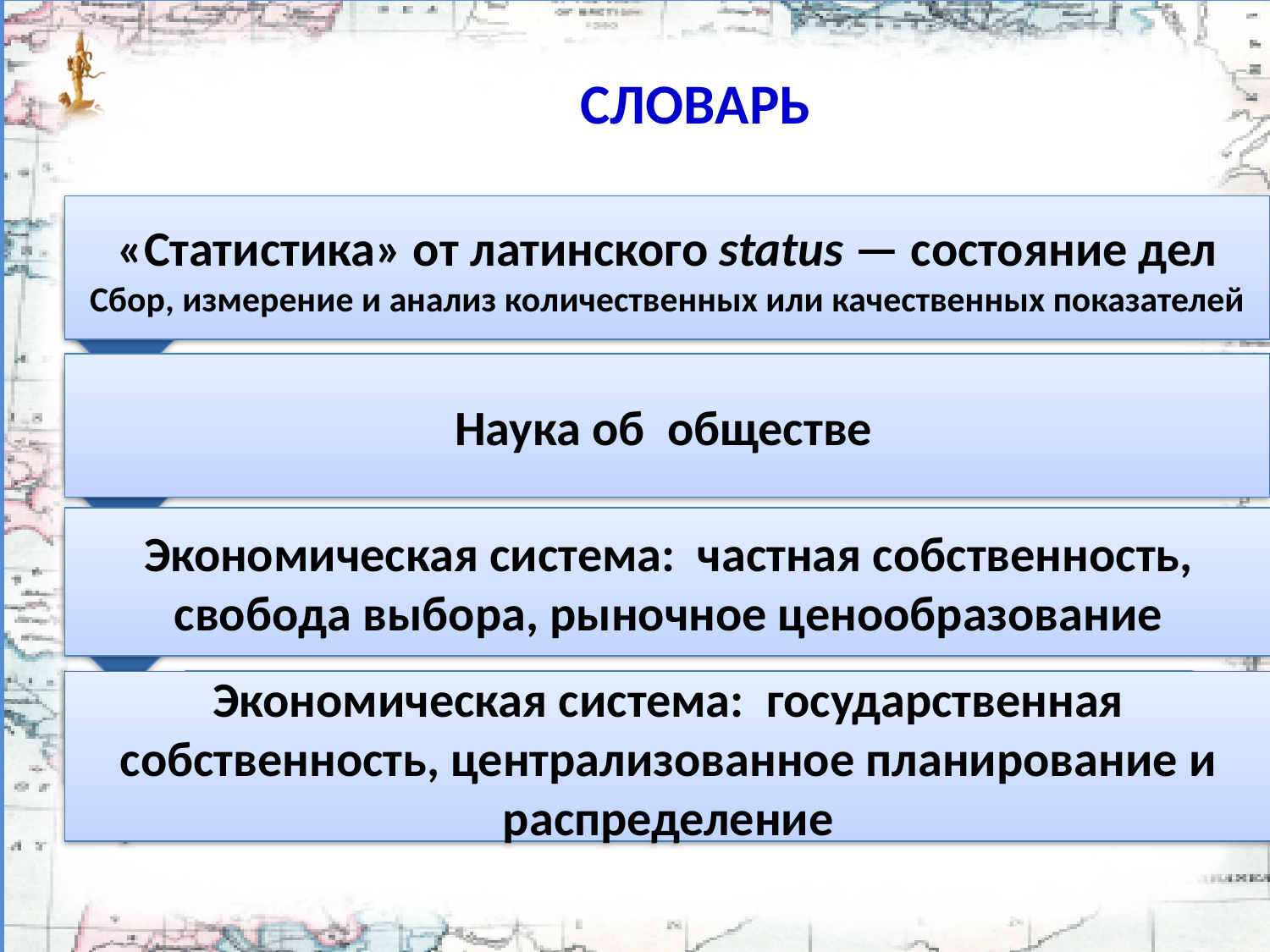

# СЛОВАРЬ
«Статистика» от латинского status — состояние дел
Сбор, измерение и анализ количественных или качественных показателей

Статистика

Социология

Рыночная экономика

Плановая экономика
Наука об  обществе
Экономическая система:  частная собственность,
свобода выбора, рыночное ценообразование

Экономическая система:  государственная собственность, централизованное планирование и распределение